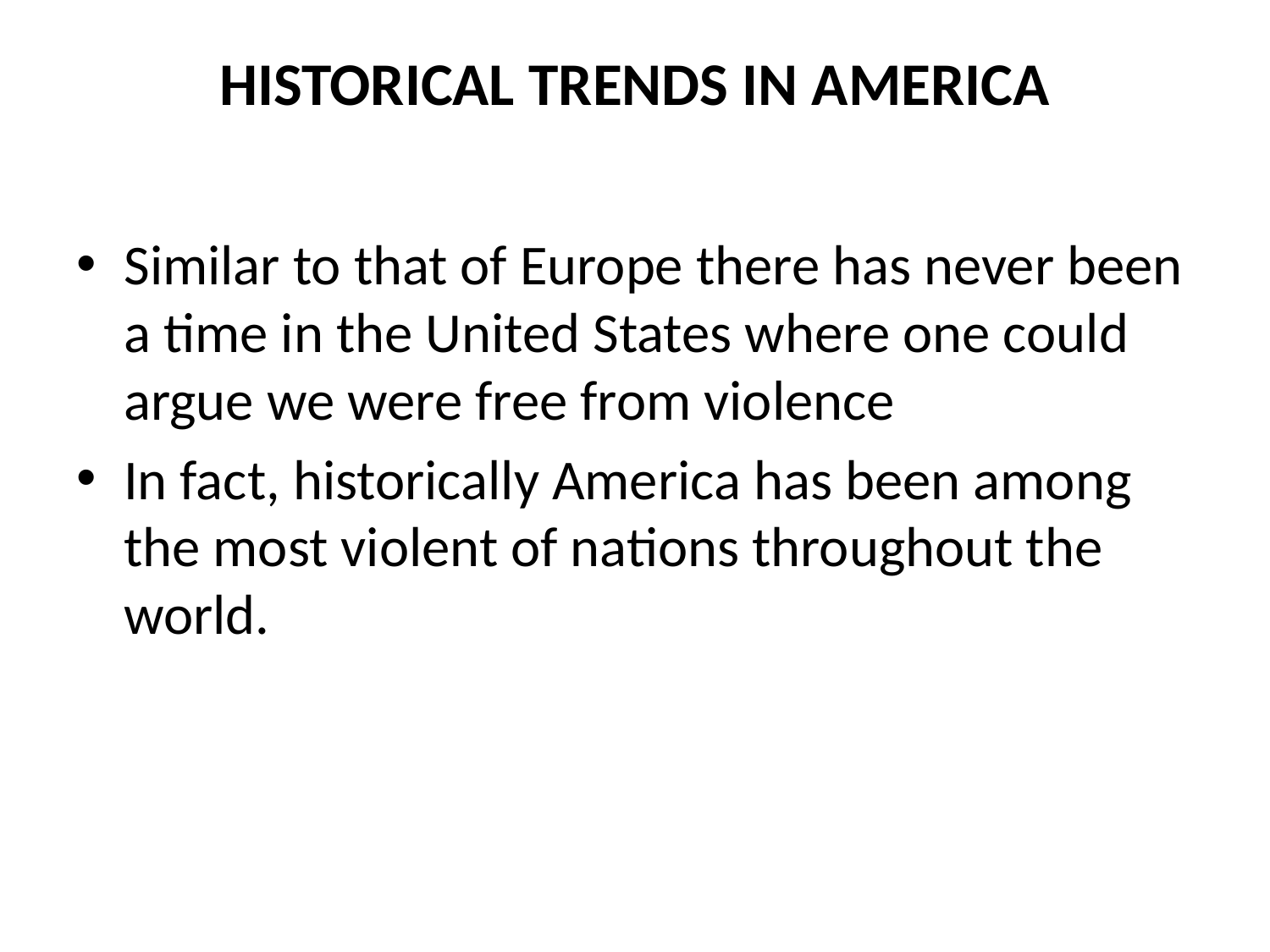

# HISTORICAL TRENDS IN AMERICA
Similar to that of Europe there has never been a time in the United States where one could argue we were free from violence
In fact, historically America has been among the most violent of nations throughout the world.